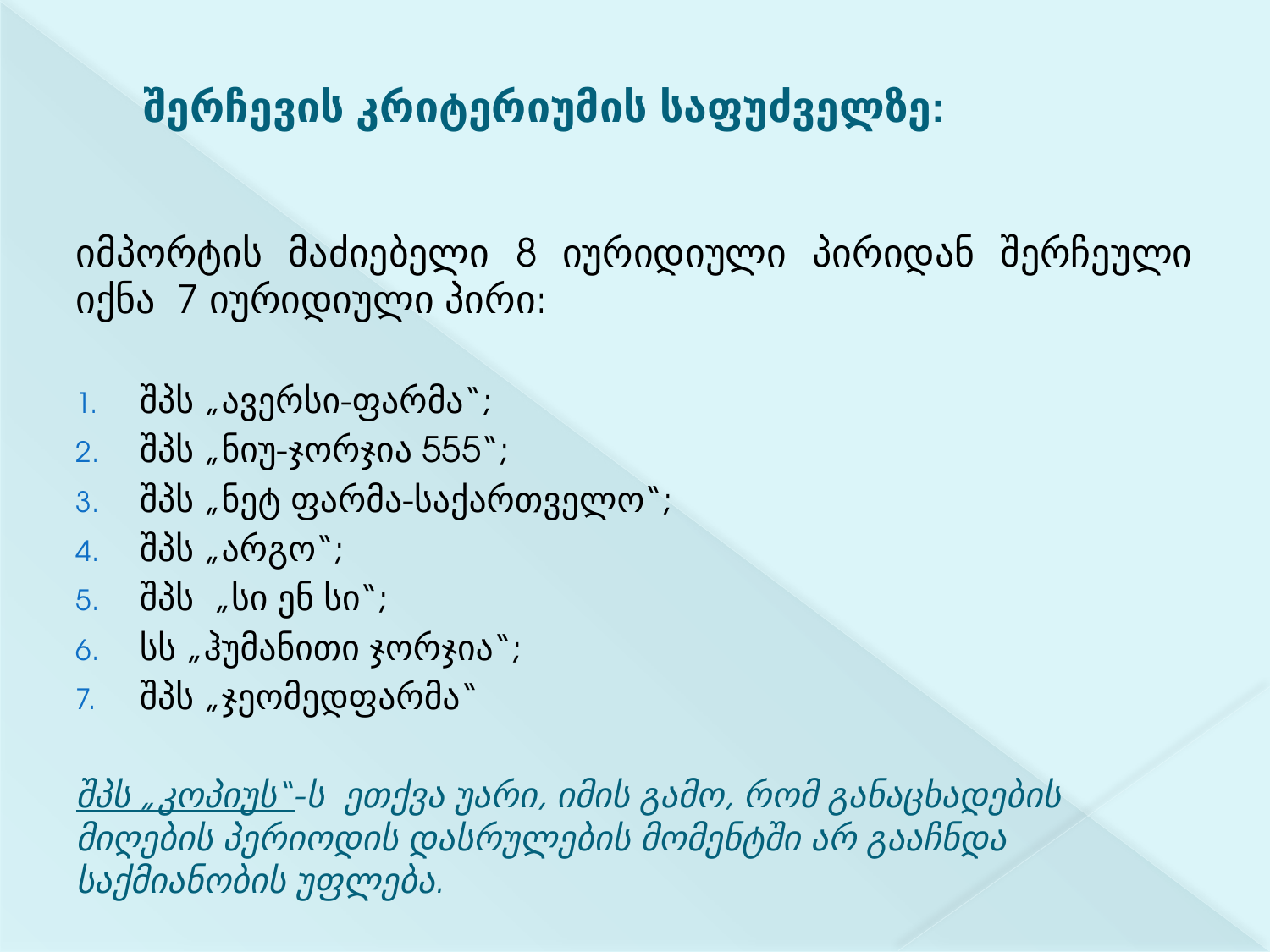

# შერჩევის კრიტერიუმის საფუძველზე:
იმპორტის მაძიებელი 8 იურიდიული პირიდან შერჩეული იქნა  7 იურიდიული პირი:

შპს „ავერსი-ფარმა“;
შპს „ნიუ-ჯორჯია 555“;
შპს „ნეტ ფარმა-საქართველო“;
შპს „არგო“;
შპს  „სი ენ სი“;
სს „ჰუმანითი ჯორჯია“;
შპს „ჯეომედფარმა“

შპს „კოპიუს“-ს  ეთქვა უარი, იმის გამო, რომ განაცხადების მიღების პერიოდის დასრულების მომენტში არ გააჩნდა საქმიანობის უფლება.